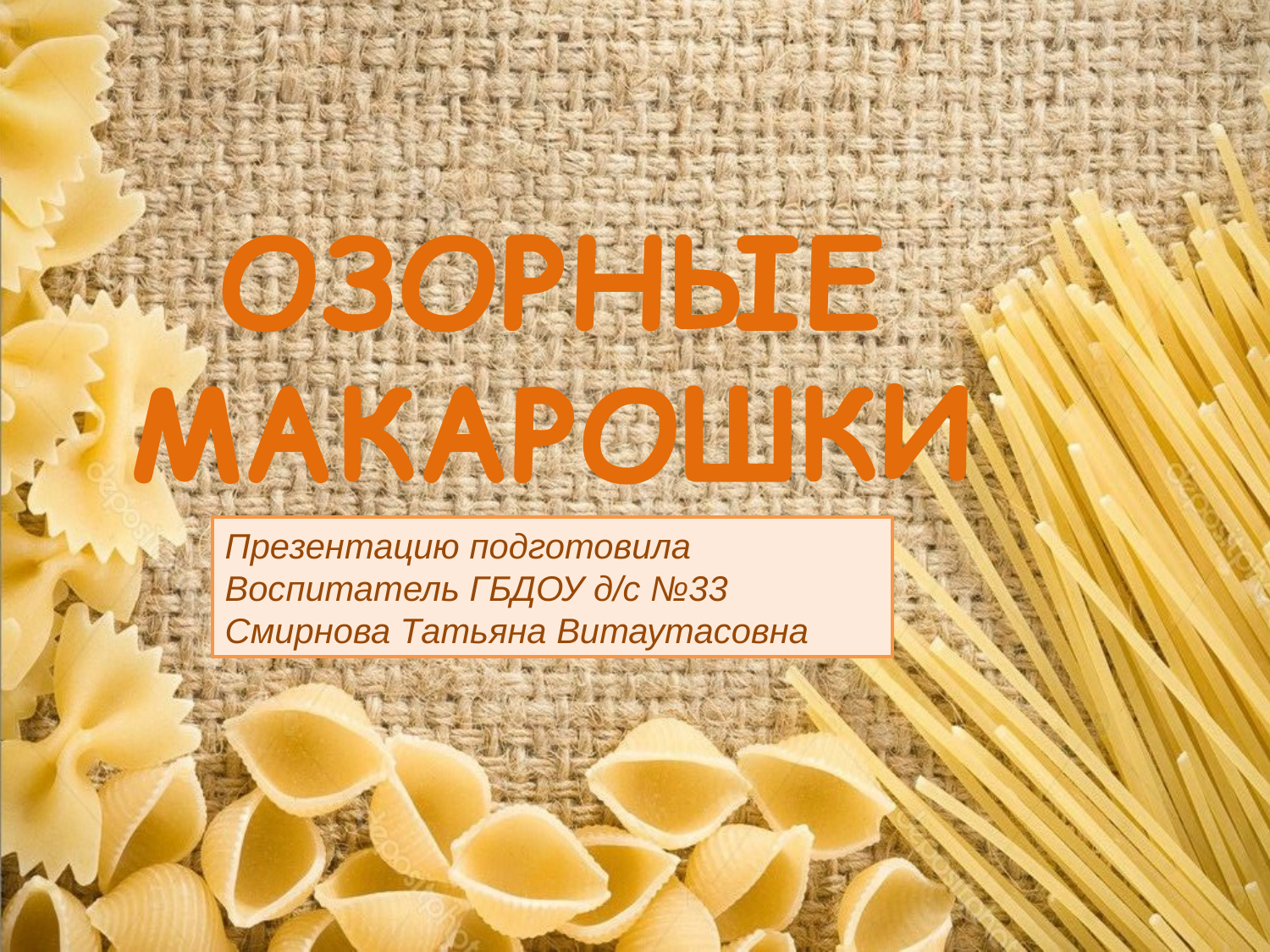

ОЗОРНЫЕ МАКАРОШКИ
Презентацию подготовила
Воспитатель ГБДОУ д/с №33
Смирнова Татьяна Витаутасовна